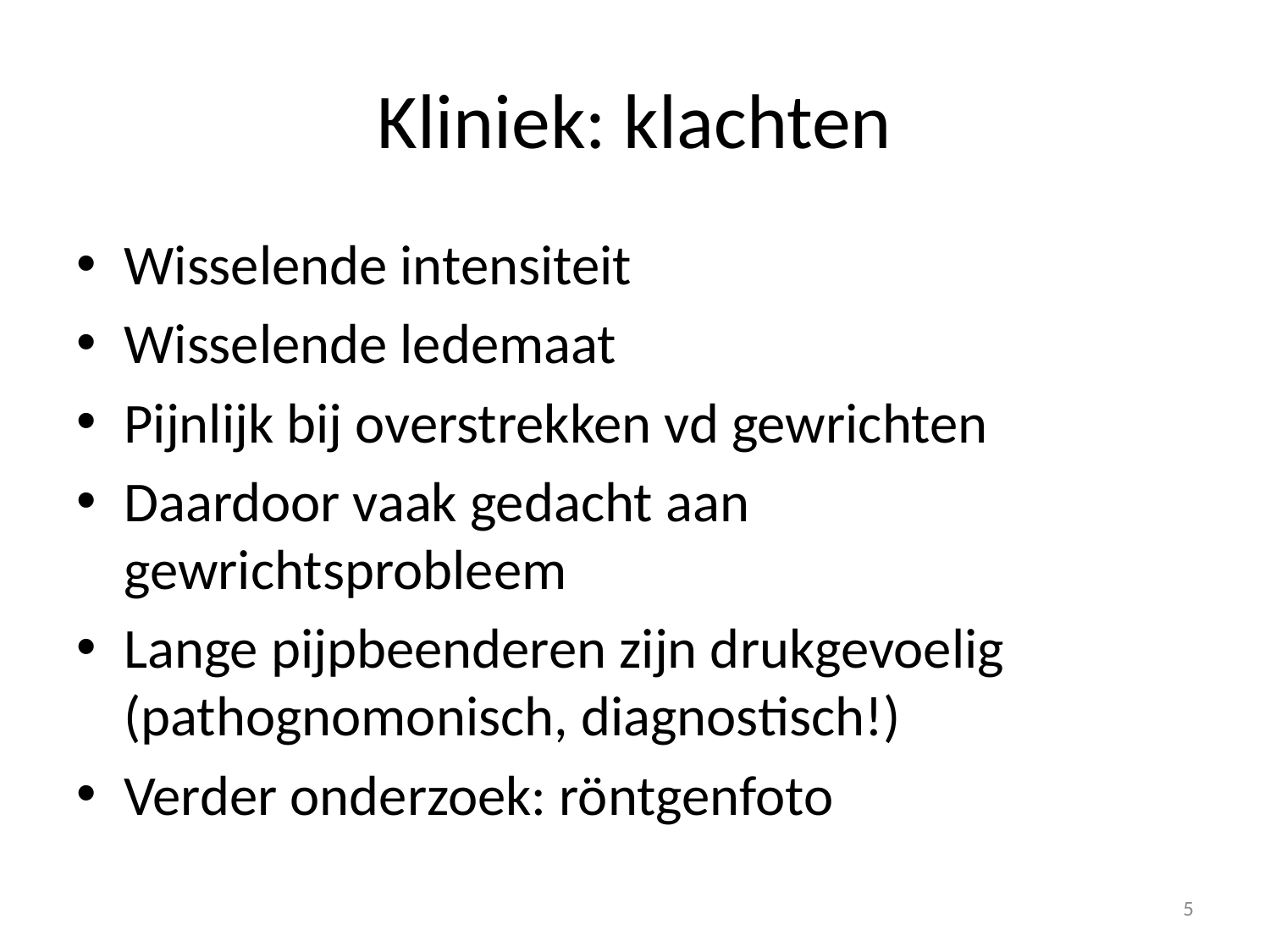

# Kliniek: klachten
Wisselende intensiteit
Wisselende ledemaat
Pijnlijk bij overstrekken vd gewrichten
Daardoor vaak gedacht aan gewrichtsprobleem
Lange pijpbeenderen zijn drukgevoelig (pathognomonisch, diagnostisch!)
Verder onderzoek: röntgenfoto
5